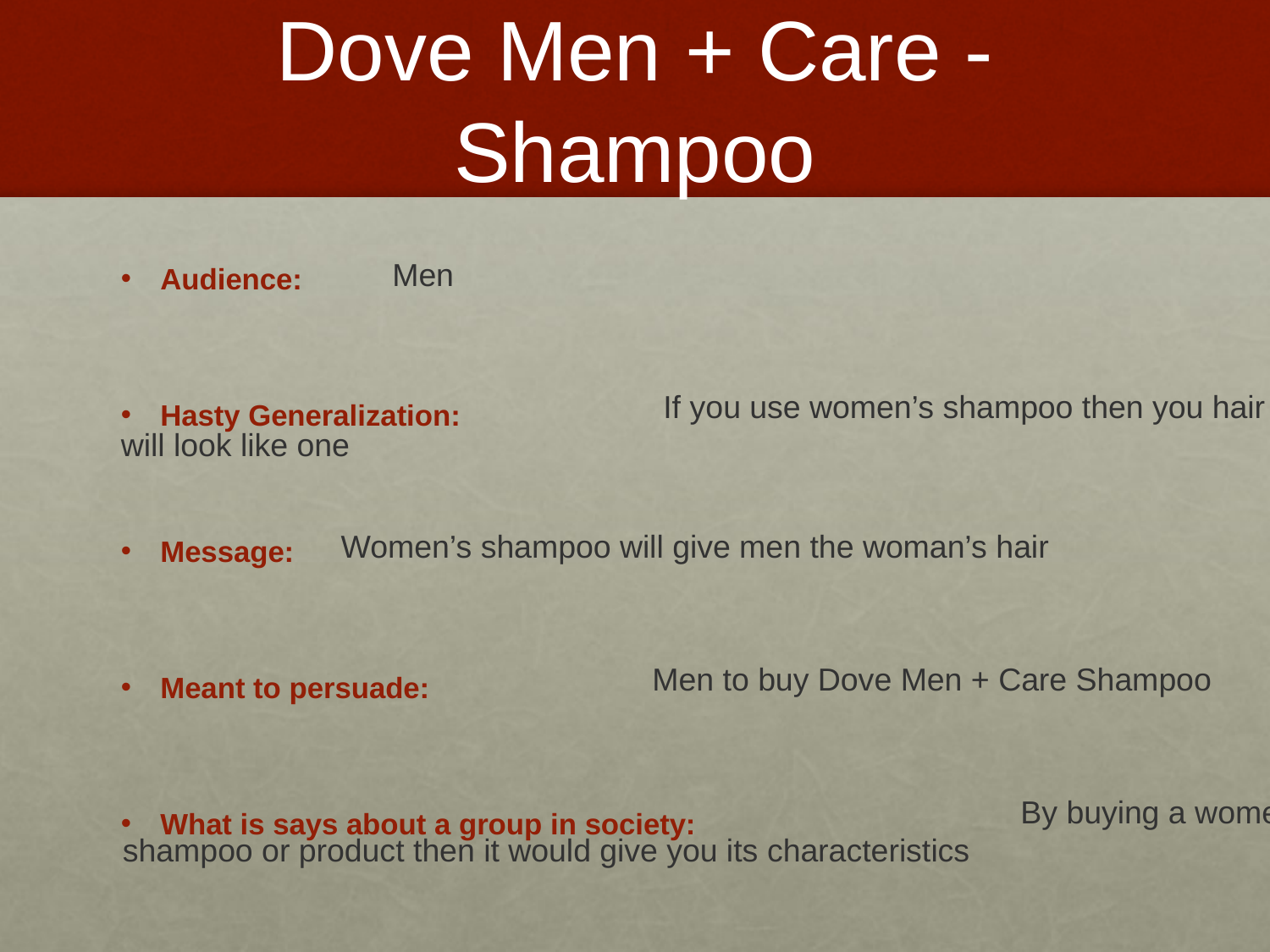

# Dove Men + Care - Shampoo
Men

Audience:

Hasty Generalization:

Message:

Meant to persuade:

What is says about a group in society:
                                                             If you use women’s shampoo then you hair
will look like one
Women’s shampoo will give men the woman’s hair
                                                      Men to buy Dove Men + Care Shampoo
                                                                                                     By buying a women’s
shampoo or product then it would give you its characteristics